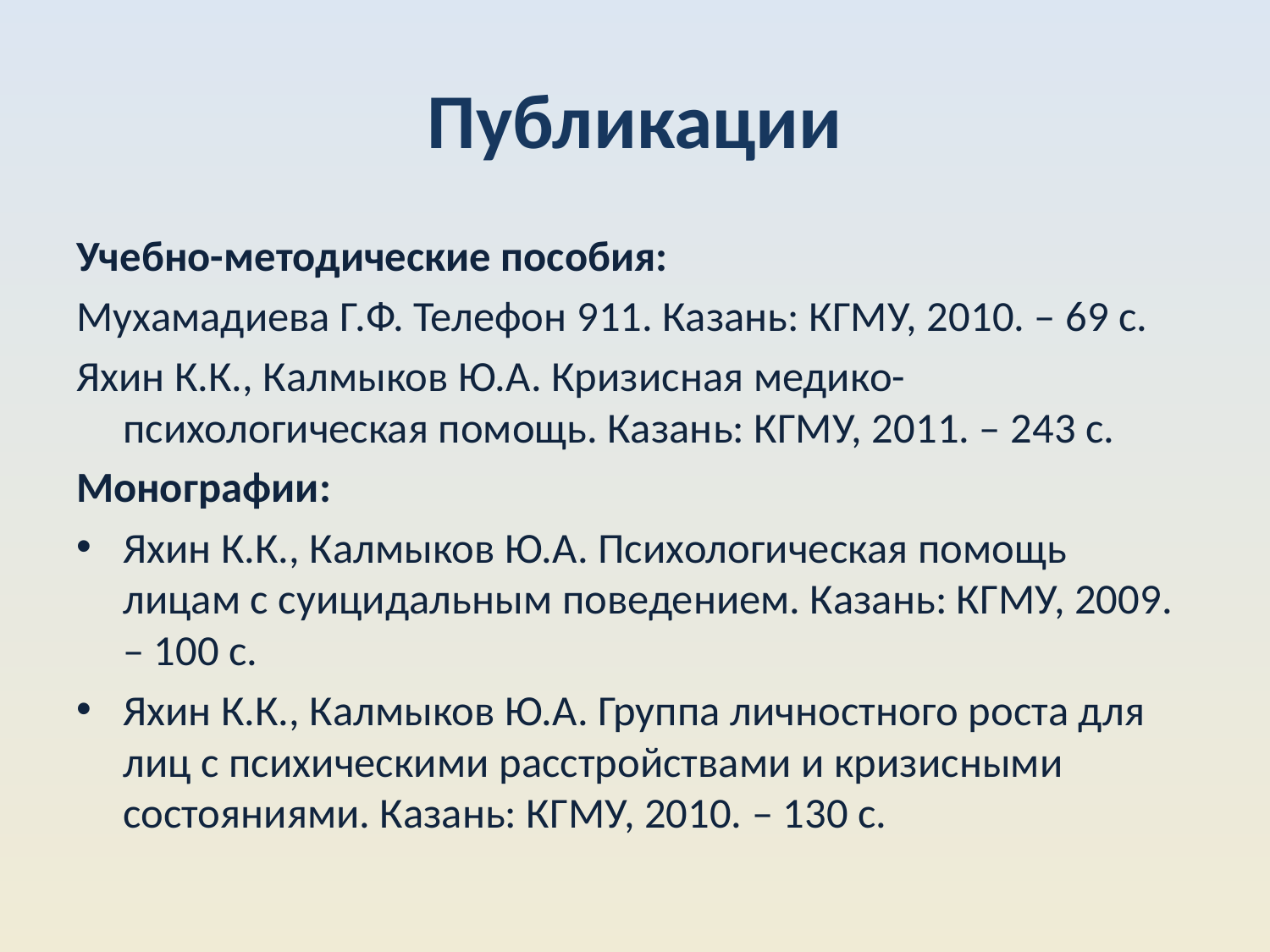

# Публикации
Учебно-методические пособия:
Мухамадиева Г.Ф. Телефон 911. Казань: КГМУ, 2010. – 69 с.
Яхин К.К., Калмыков Ю.А. Кризисная медико-психологическая помощь. Казань: КГМУ, 2011. – 243 с.
Монографии:
Яхин К.К., Калмыков Ю.А. Психологическая помощь лицам с суицидальным поведением. Казань: КГМУ, 2009. – 100 с.
Яхин К.К., Калмыков Ю.А. Группа личностного роста для лиц с психическими расстройствами и кризисными состояниями. Казань: КГМУ, 2010. – 130 с.